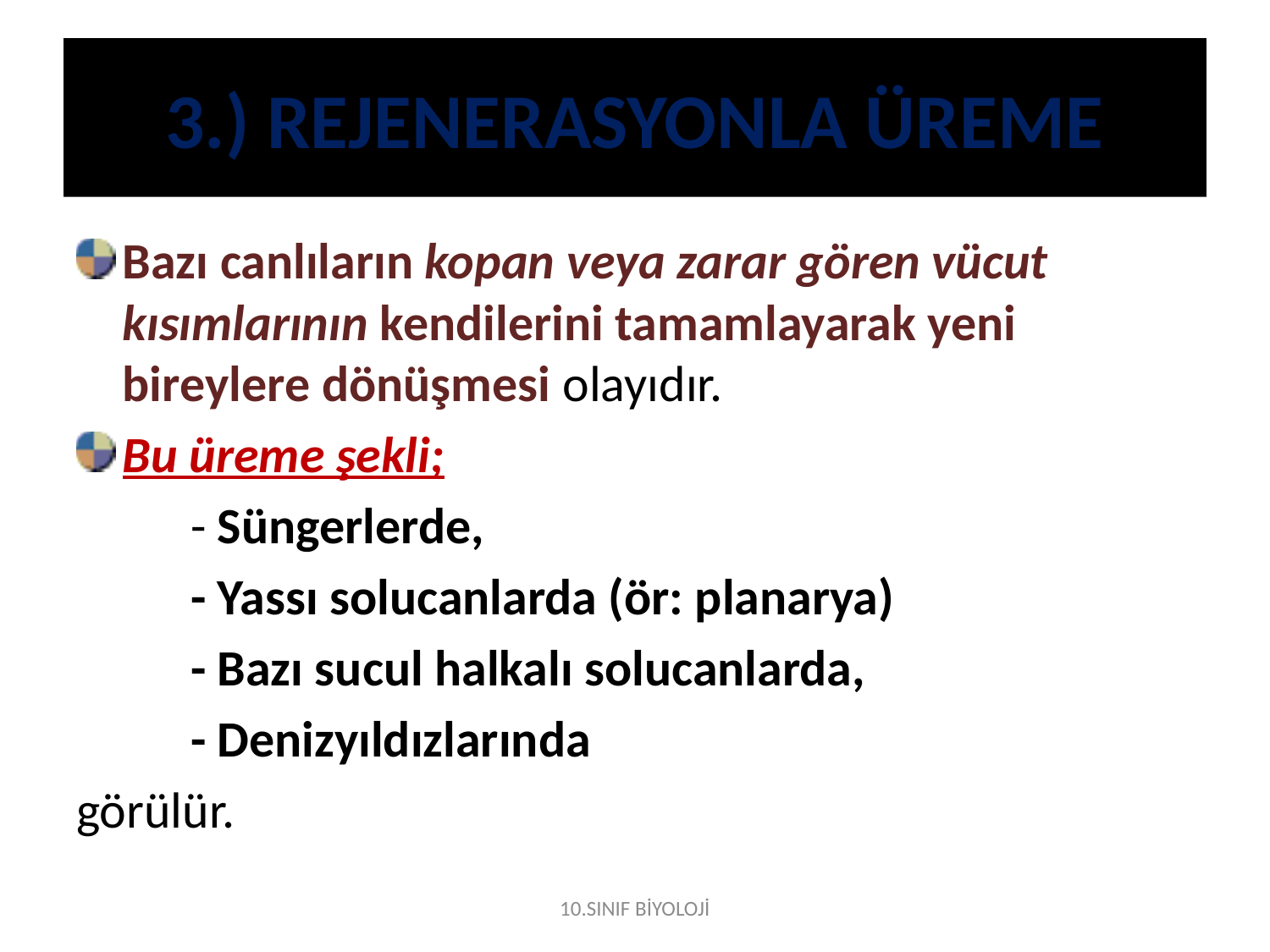

# 3.) REJENERASYONLA ÜREME
Bazı canlıların kopan veya zarar gören vücut kısımlarının kendilerini tamamlayarak yeni bireylere dönüşmesi olayıdır.
Bu üreme şekli;
	- Süngerlerde,
	- Yassı solucanlarda (ör: planarya)
	- Bazı sucul halkalı solucanlarda,
	- Denizyıldızlarında
görülür.
10.SINIF BİYOLOJİ